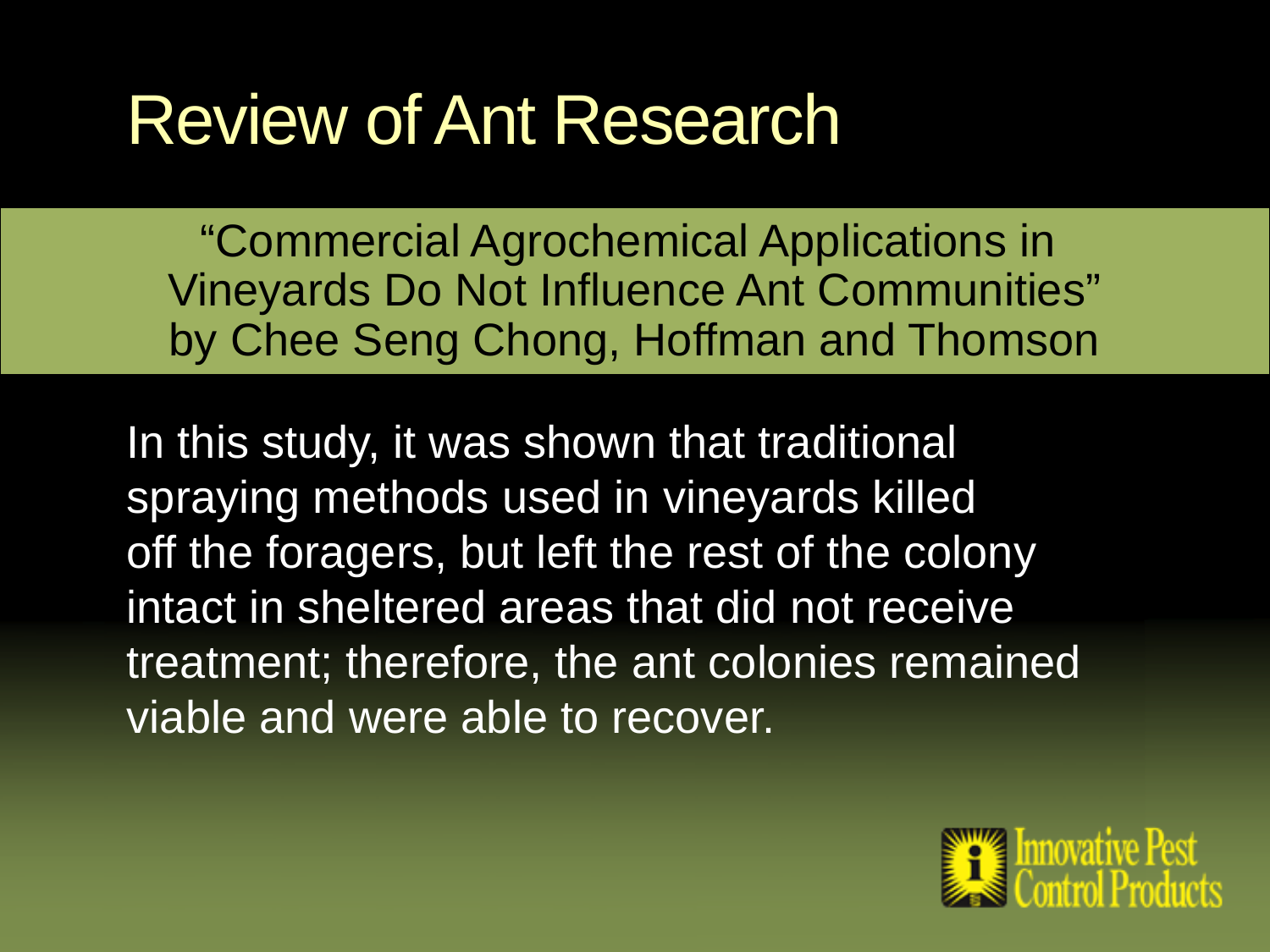

# Review of Ant Research
“Commercial Agrochemical Applications in
Vineyards Do Not Influence Ant Communities”
by Chee Seng Chong, Hoffman and Thomson
In this study, it was shown that traditional spraying methods used in vineyards killed
off the foragers, but left the rest of the colony intact in sheltered areas that did not receive treatment; therefore, the ant colonies remained viable and were able to recover.